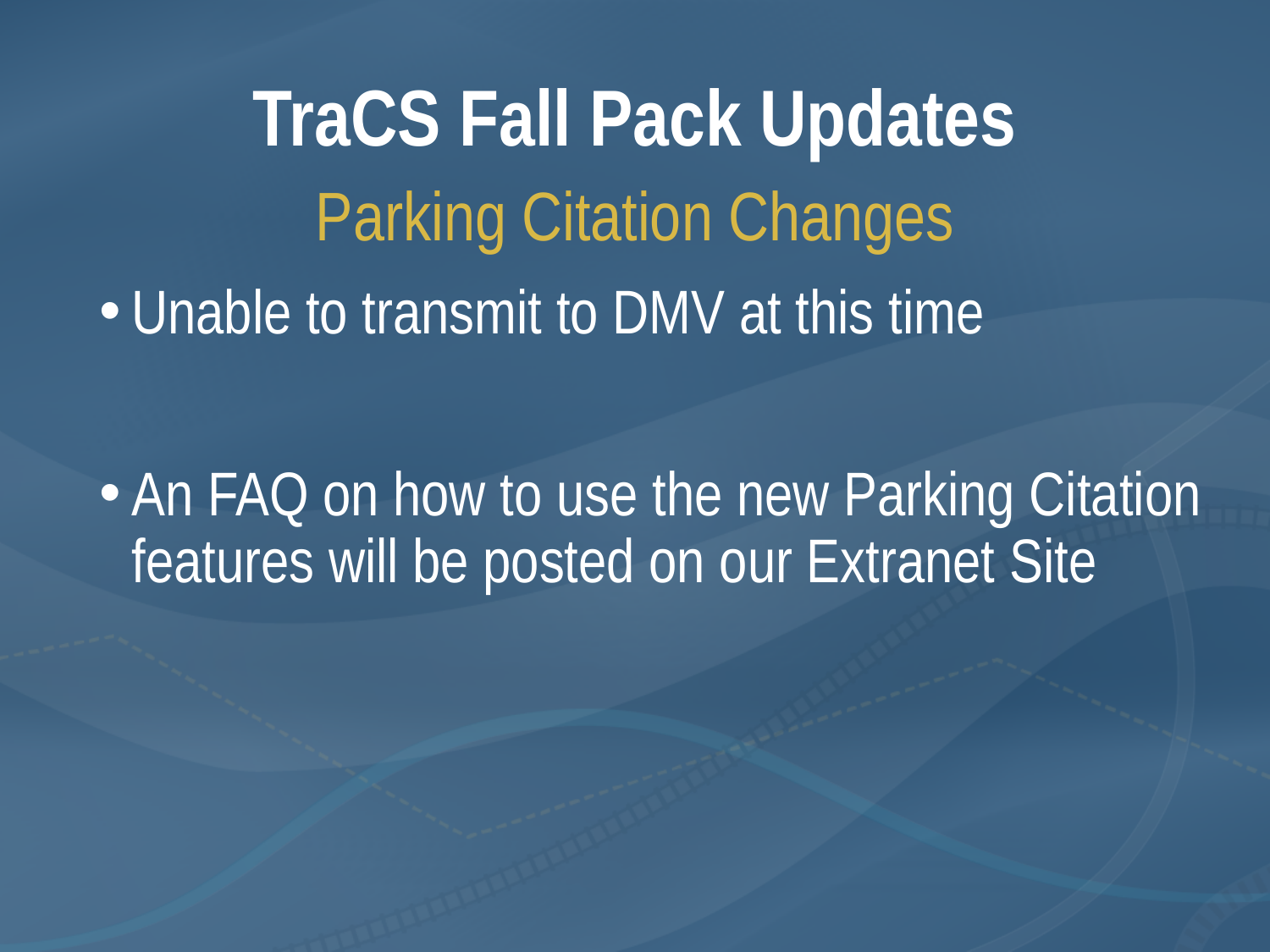

# TraCS Fall Pack Updates
Parking Citation Changes
Unable to transmit to DMV at this time

An FAQ on how to use the new Parking Citation features will be posted on our Extranet Site